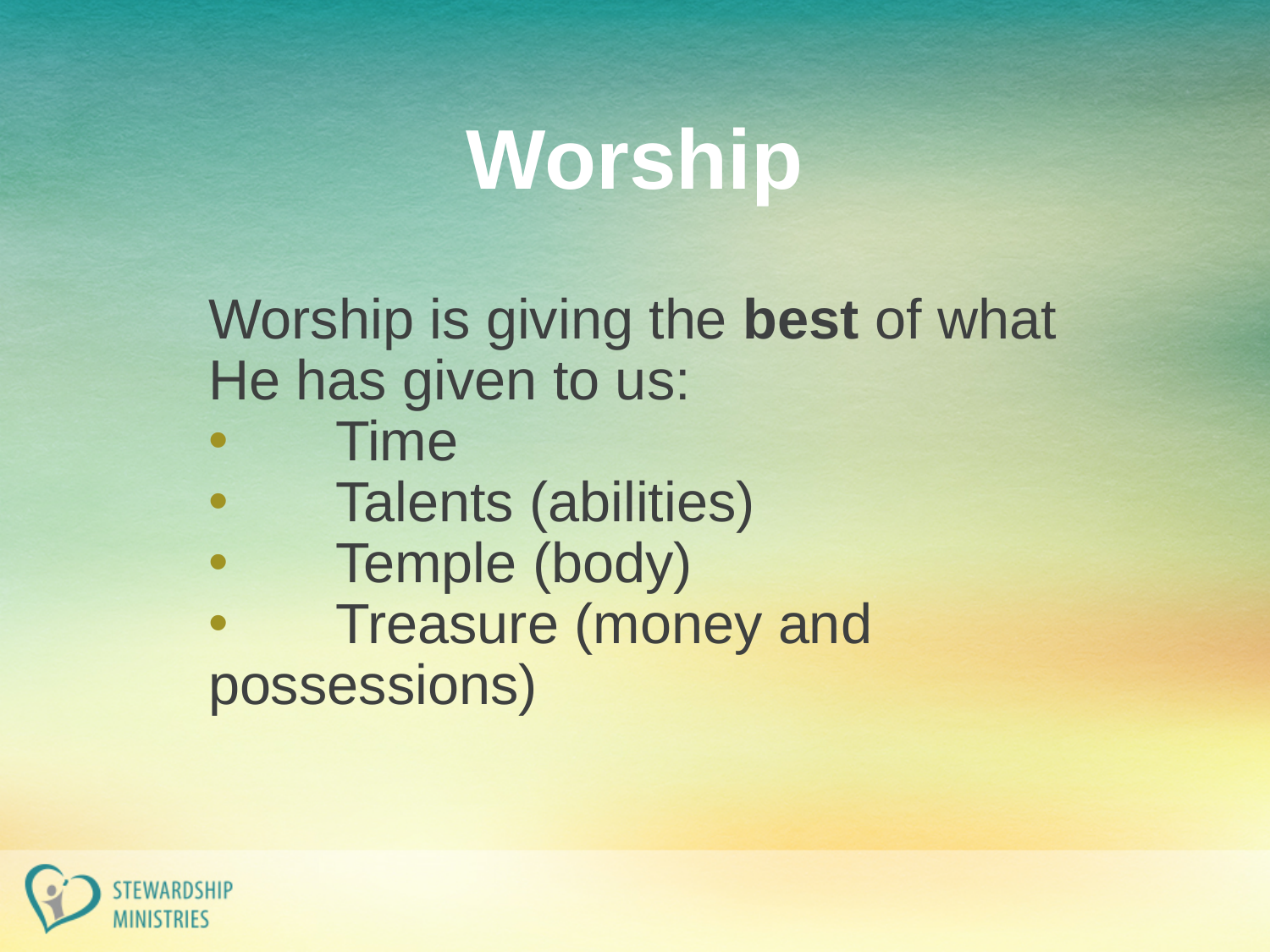

# Worship
Worship is giving the best of what He has given to us:
	Time
	Talents (abilities)
	Temple (body)
	Treasure (money and possessions)